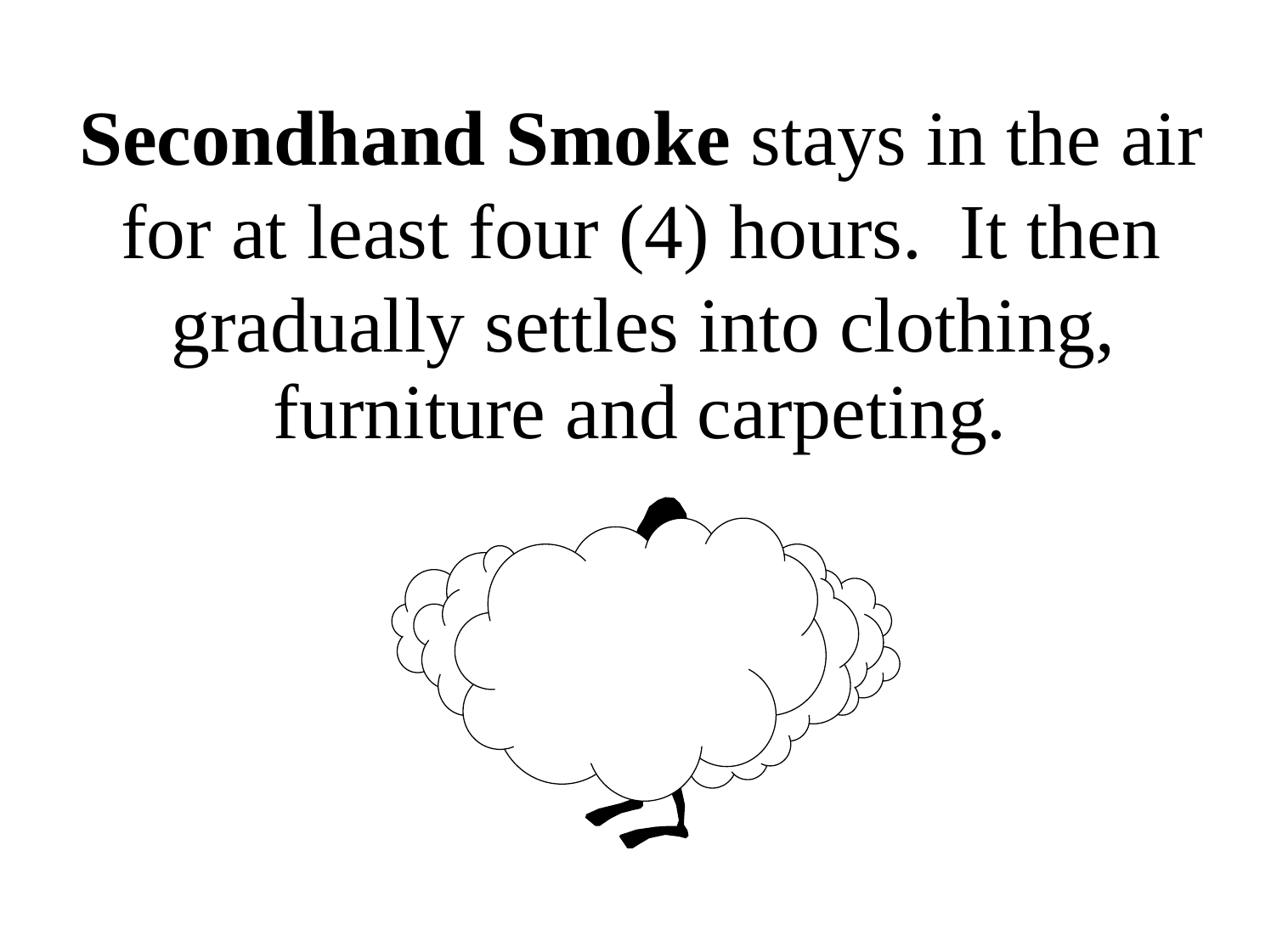

Secondhand Smoke stays in the air
for at least four (4) hours.
It then
gradually settles into clothing,
furniture and carpeting.